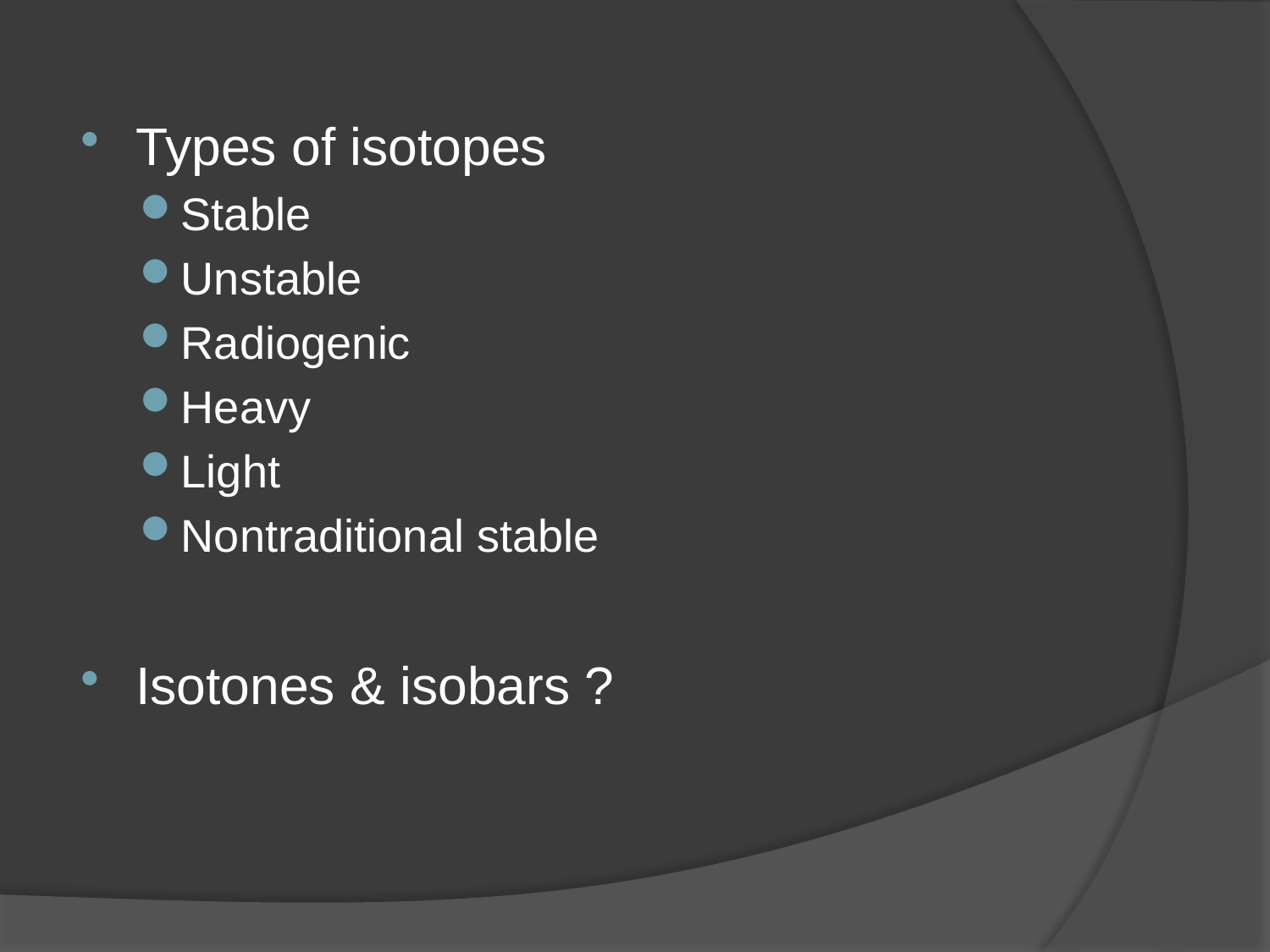

Types of isotopes
Stable
Unstable
Radiogenic
Heavy
Light
Nontraditional stable

Isotones & isobars ?